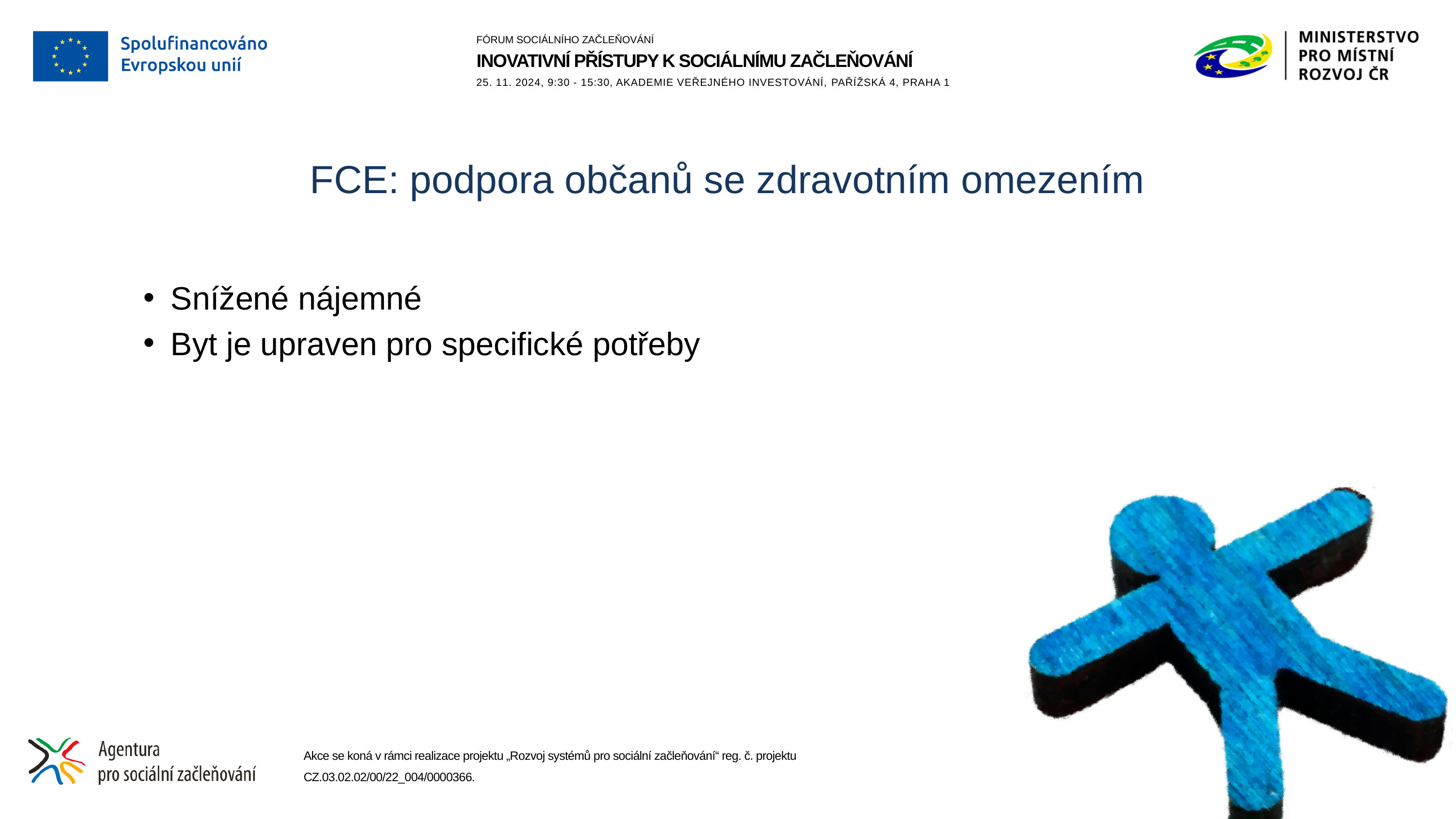

# FCE: podpora občanů se zdravotním omezením
Snížené nájemné
Byt je upraven pro specifické potřeby